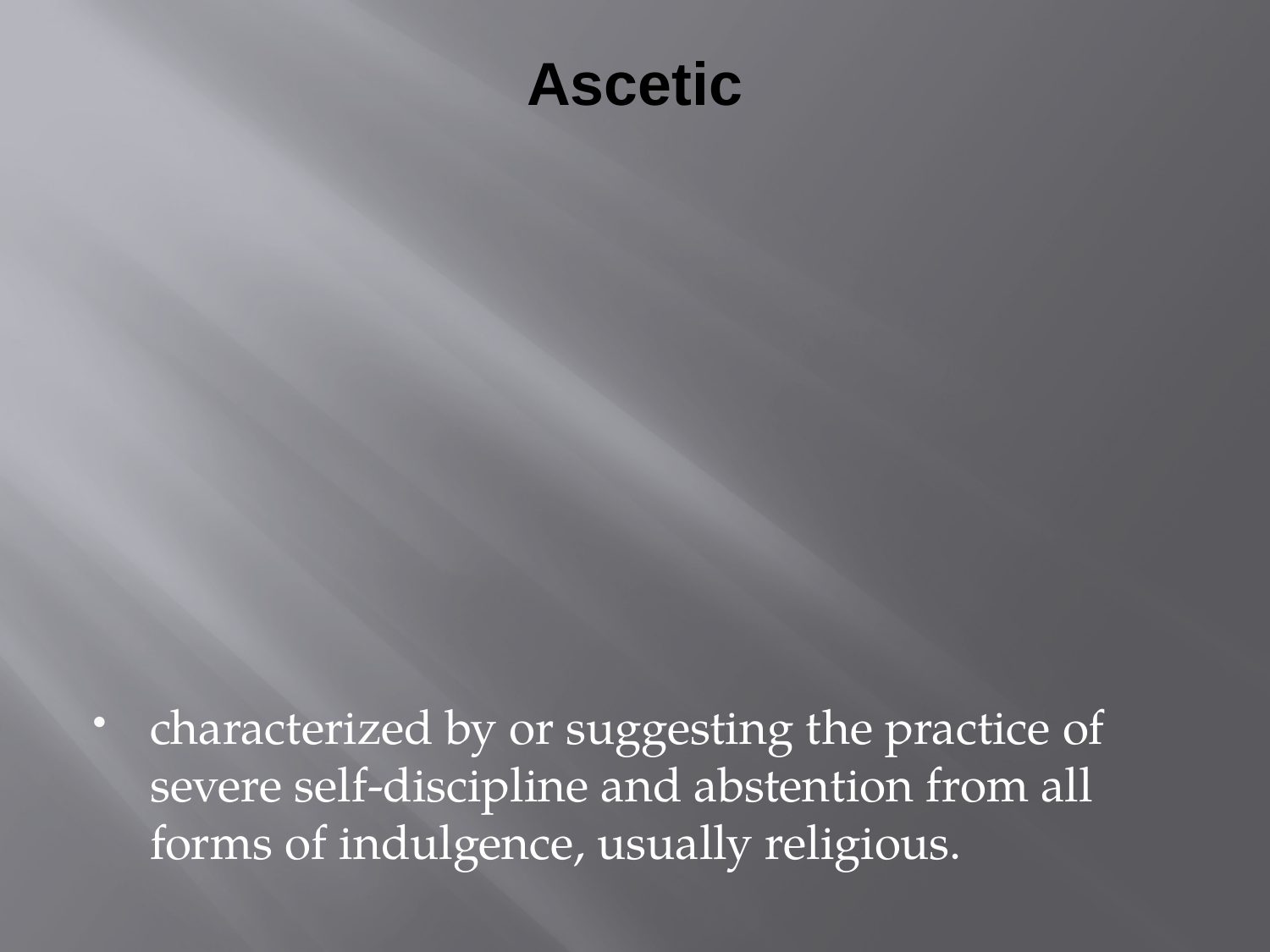

# Ascetic

characterized by or suggesting the practice of severe self-discipline and abstention from all forms of indulgence, usually religious.